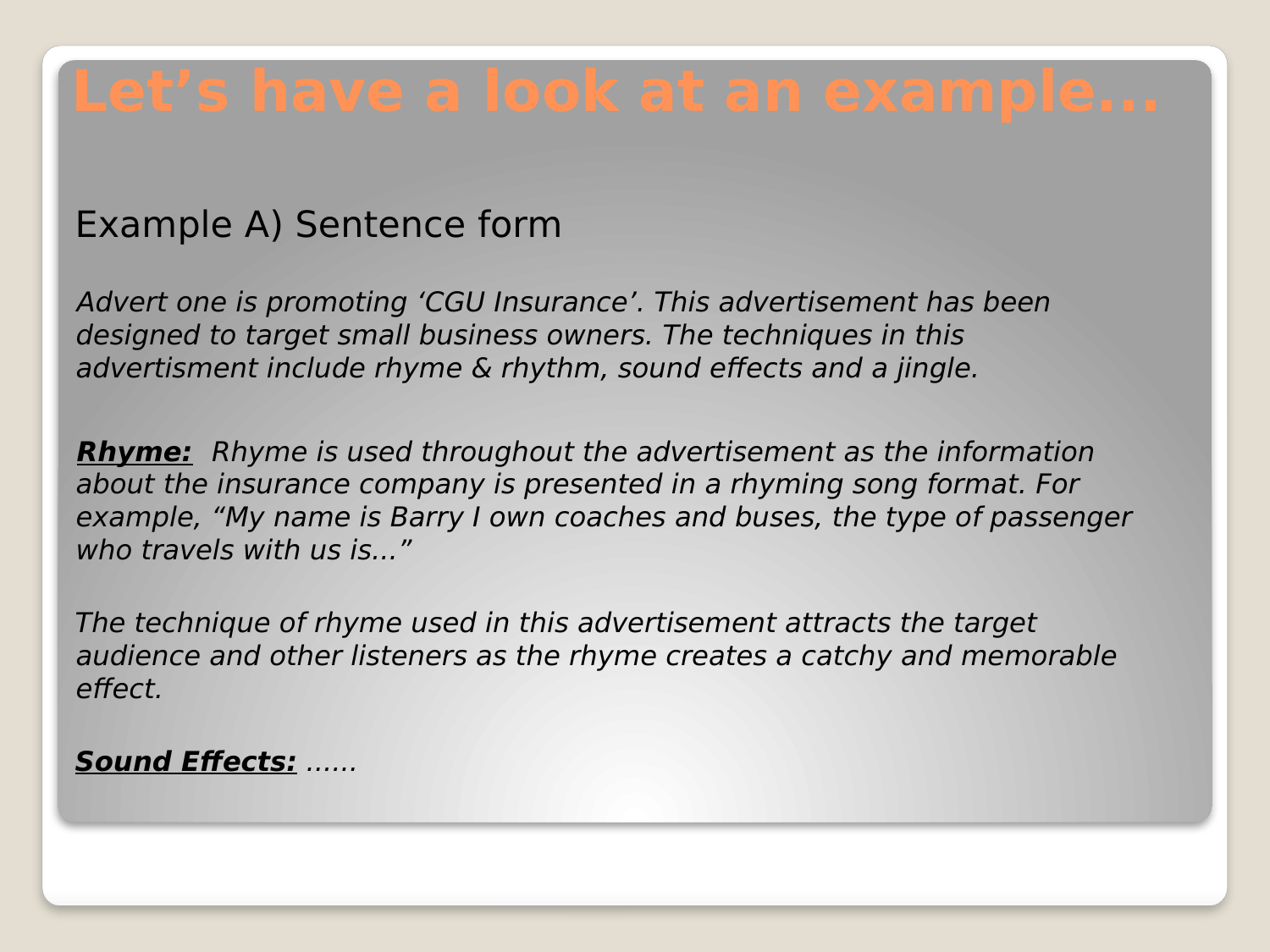

# Let’s have a look at an example...

Example A) Sentence form

Advert one is promoting ‘CGU Insurance’. This advertisement has been designed to target small business owners. The techniques in this advertisment include rhyme & rhythm, sound effects and a jingle.

Rhyme:  Rhyme is used throughout the advertisement as the information about the insurance company is presented in a rhyming song format. For example, “My name is Barry I own coaches and buses, the type of passenger who travels with us is...”

The technique of rhyme used in this advertisement attracts the target audience and other listeners as the rhyme creates a catchy and memorable effect.

Sound Effects: ......